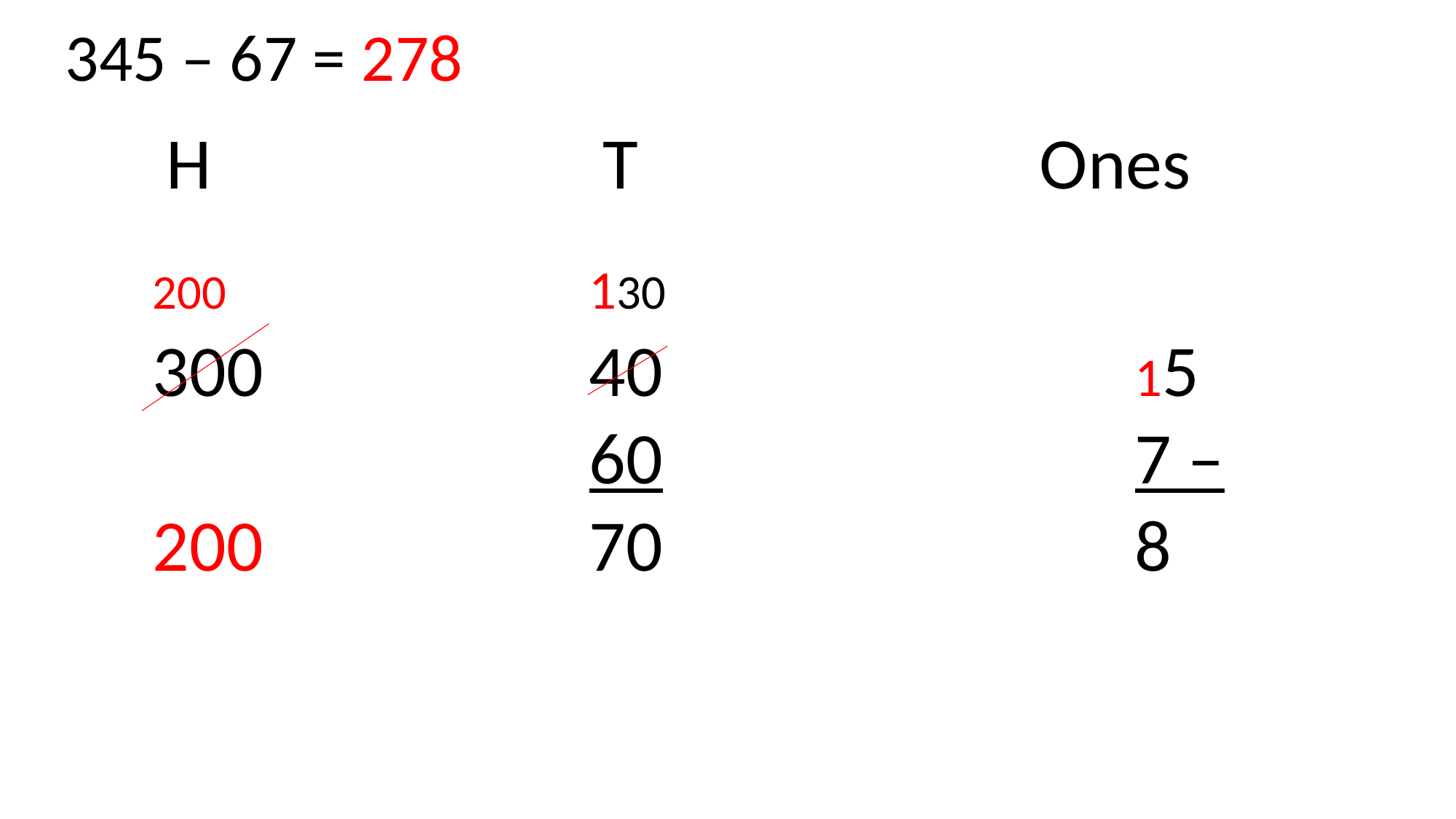

345 – 67 = 278
H				T				Ones
200				130
300			40					15
				60					7 –
200			70					8